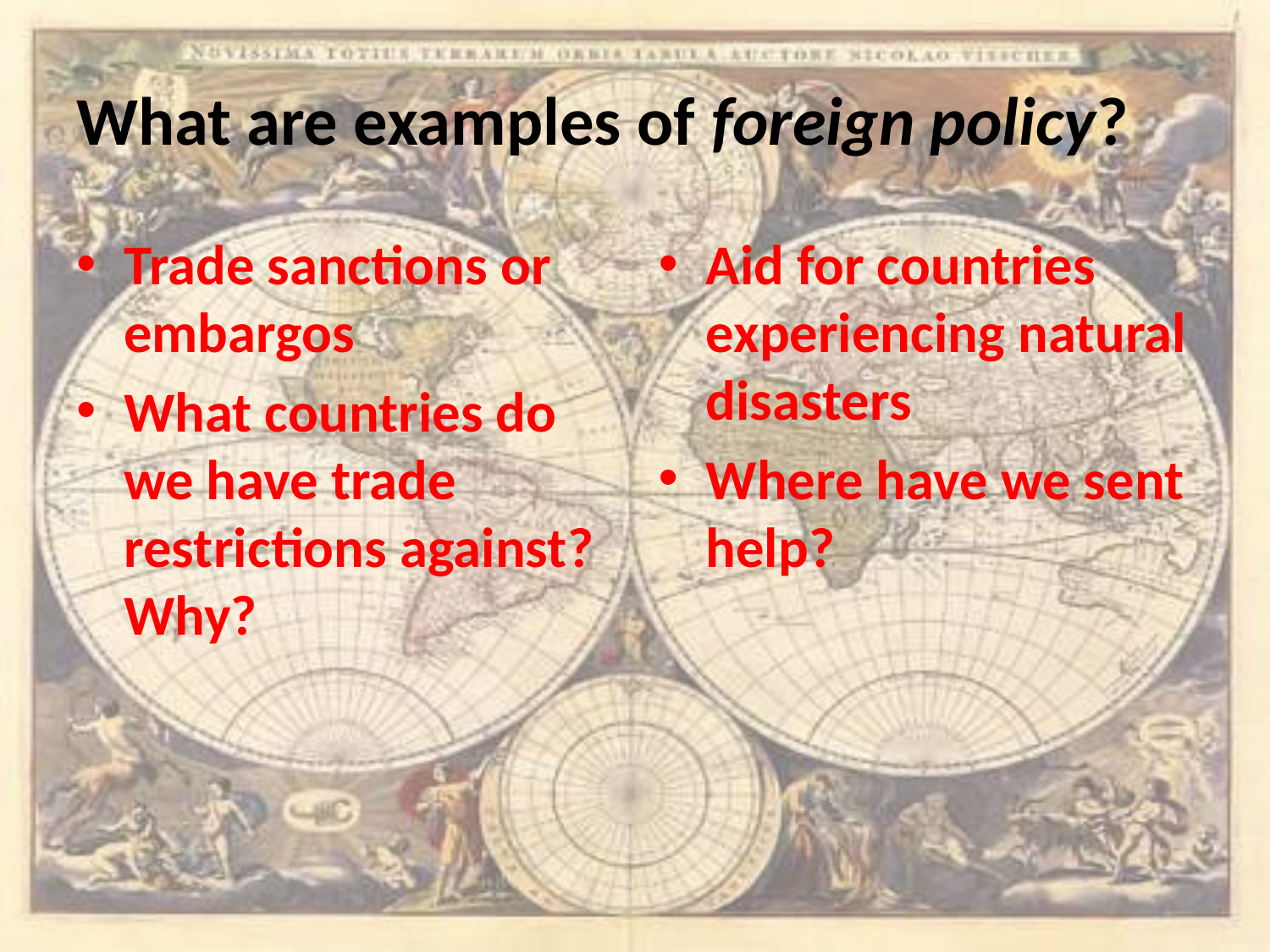

# What are examples of foreign policy?
Trade sanctions or embargos
What countries do we have trade restrictions against? Why?
Aid for countries experiencing natural disasters
Where have we sent help?